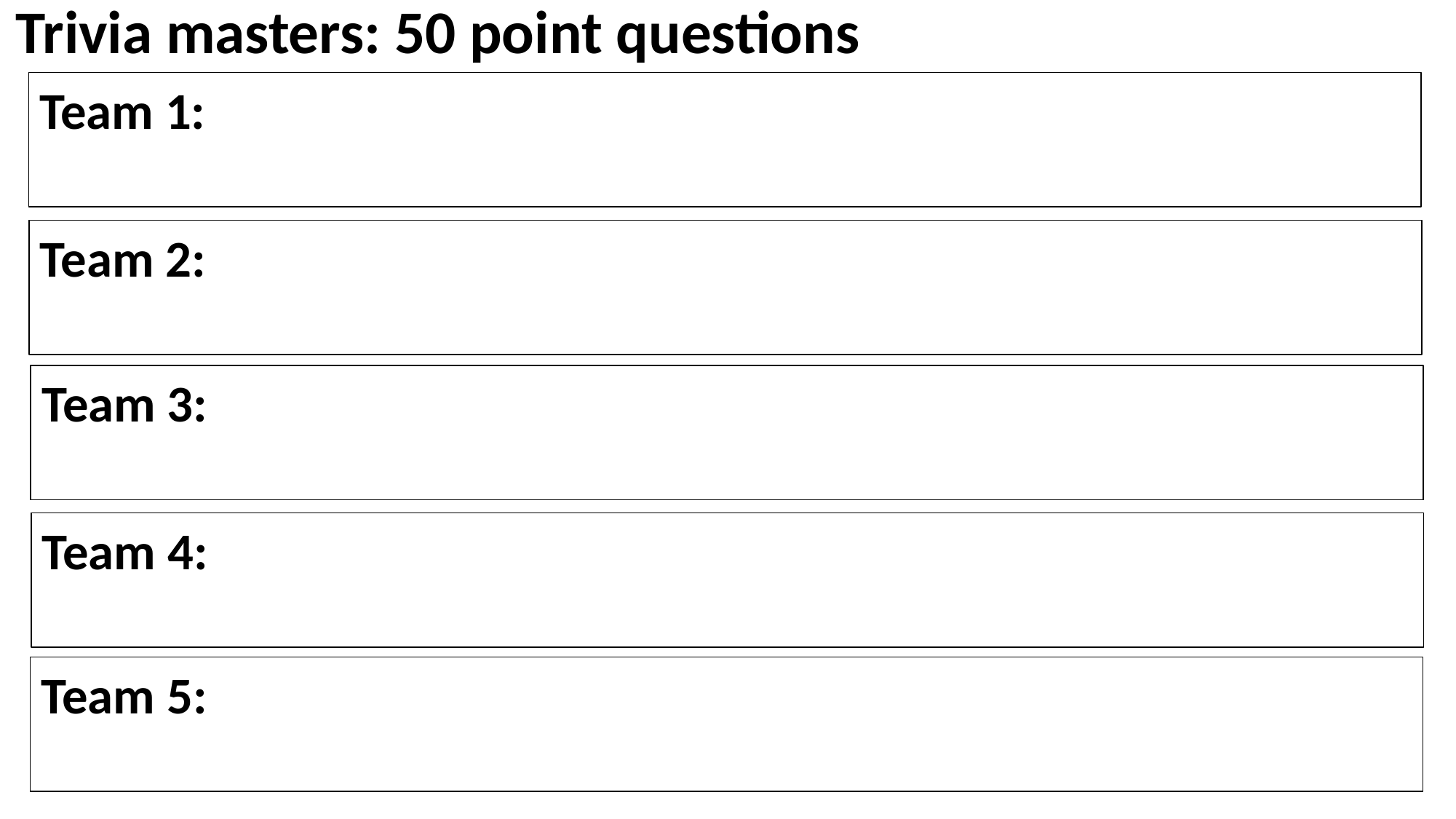

Trivia masters: 50 point questions
Team 1:

Team 2:

Team 3:

Team 4:

Team 5: